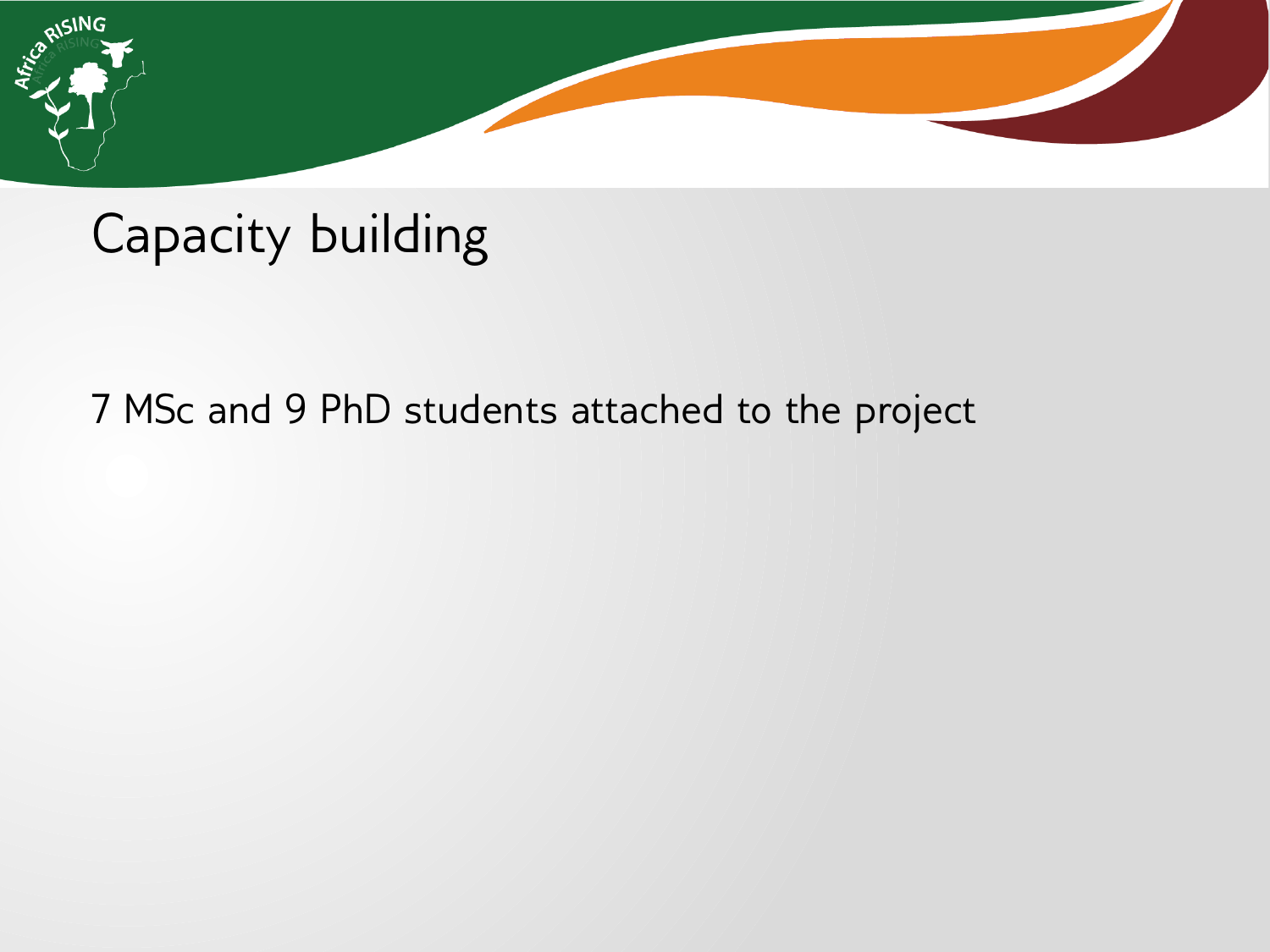

Capacity building

7 MSc and 9 PhD students attached to the project